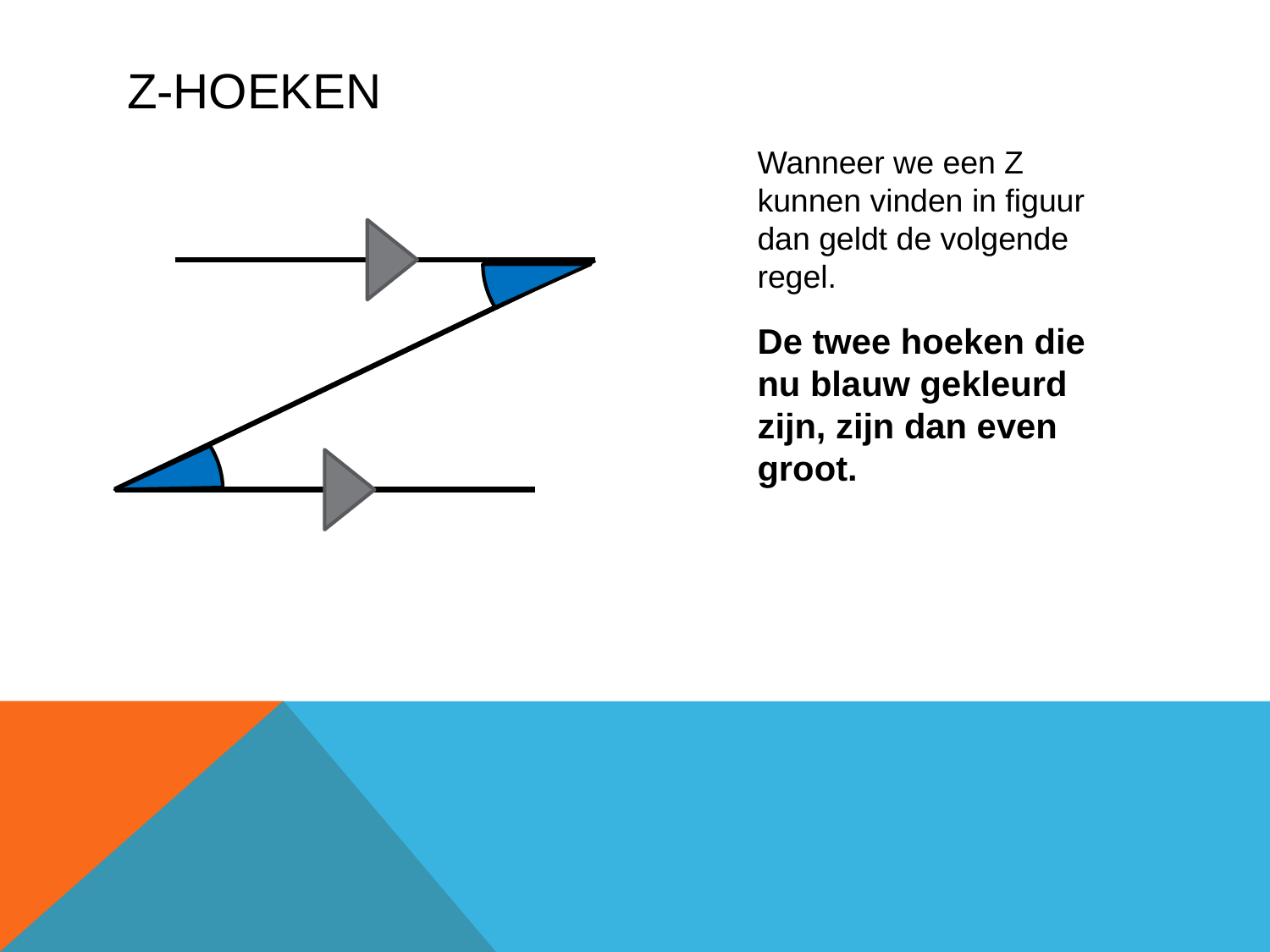

# Z-hoeken
Wanneer we een Z kunnen vinden in figuur dan geldt de volgende regel.

De twee hoeken die nu blauw gekleurd zijn, zijn dan even groot.